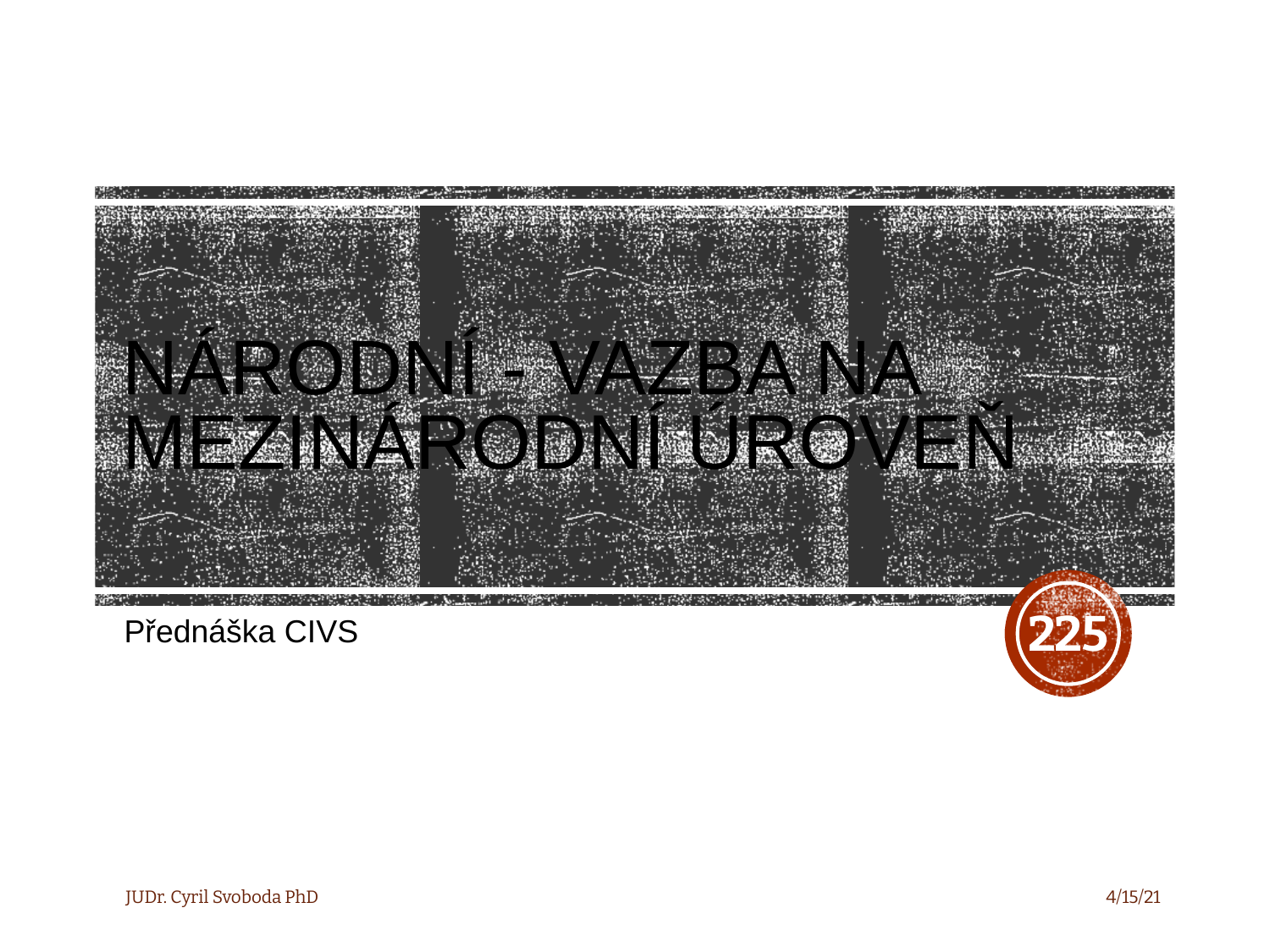

# Národní - vazba na mezinárodní úroveň
225
Přednáška CIVS
JUDr. Cyril Svoboda PhD
4/15/21